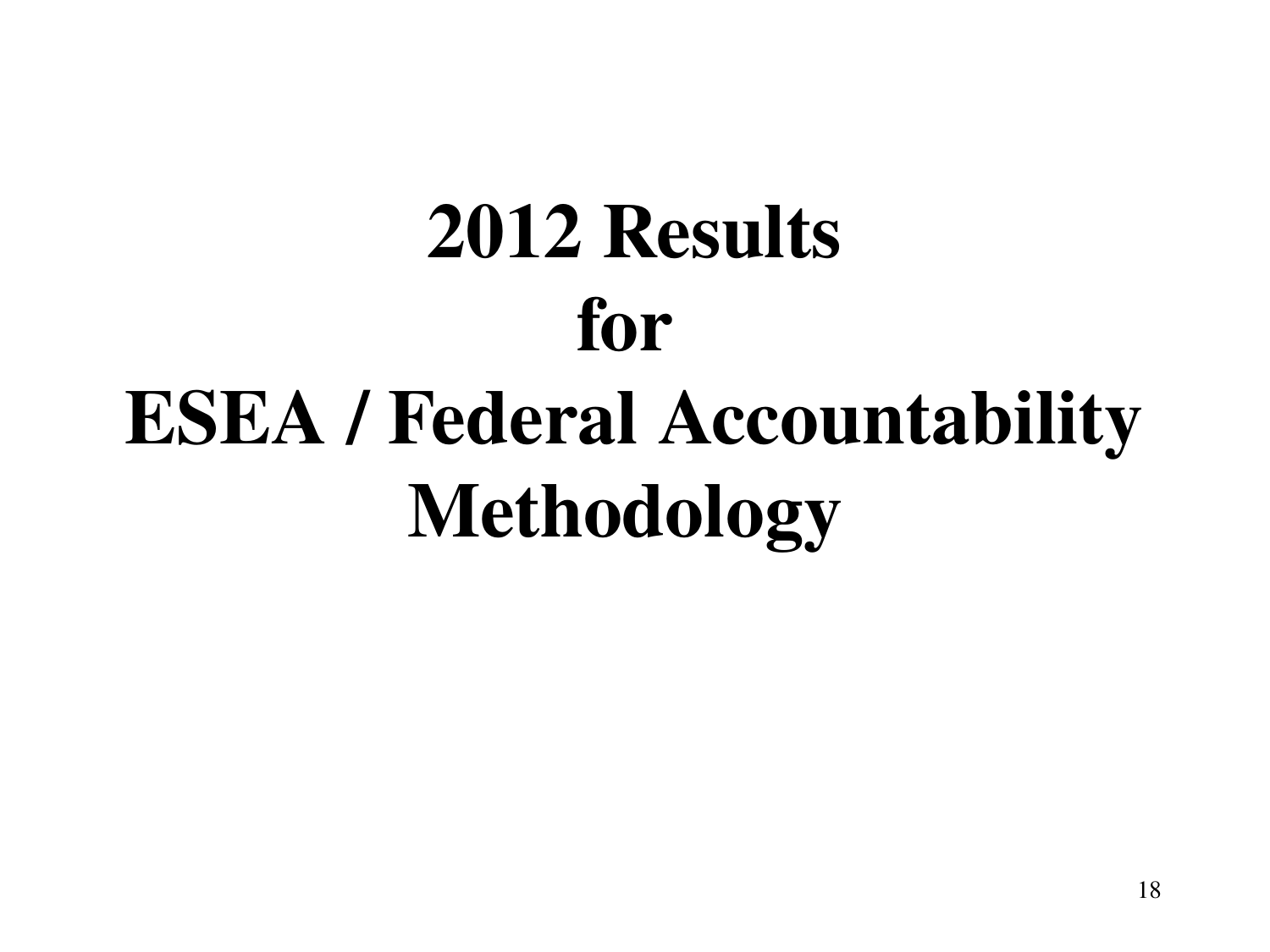

# 2012 Results for ESEA / Federal Accountability Methodology
18